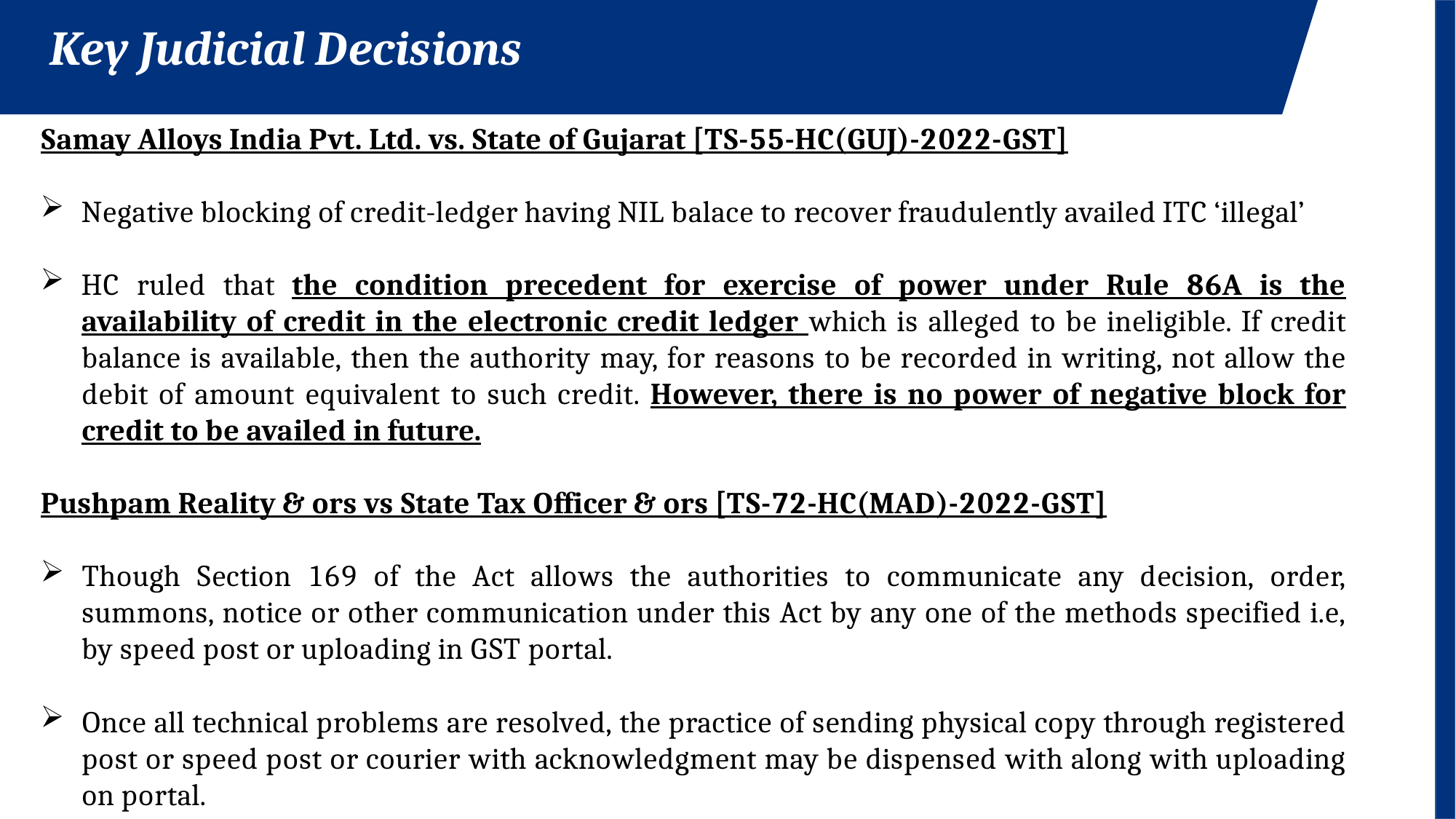

Key Judicial Decisions
Samay Alloys India Pvt. Ltd. vs. State of Gujarat [TS-55-HC(GUJ)-2022-GST]

Negative blocking of credit-ledger having NIL balace to recover fraudulently availed ITC ‘illegal’

HC ruled that the condition precedent for exercise of power under Rule 86A is the availability of credit in the electronic credit ledger which is alleged to be ineligible. If credit balance is available, then the authority may, for reasons to be recorded in writing, not allow the debit of amount equivalent to such credit. However, there is no power of negative block for credit to be availed in future.

Pushpam Reality & ors vs State Tax Officer & ors [TS-72-HC(MAD)-2022-GST]

Though Section 169 of the Act allows the authorities to communicate any decision, order, summons, notice or other communication under this Act by any one of the methods specified i.e, by speed post or uploading in GST portal.

Once all technical problems are resolved, the practice of sending physical copy through registered post or speed post or courier with acknowledgment may be dispensed with along with uploading on portal.